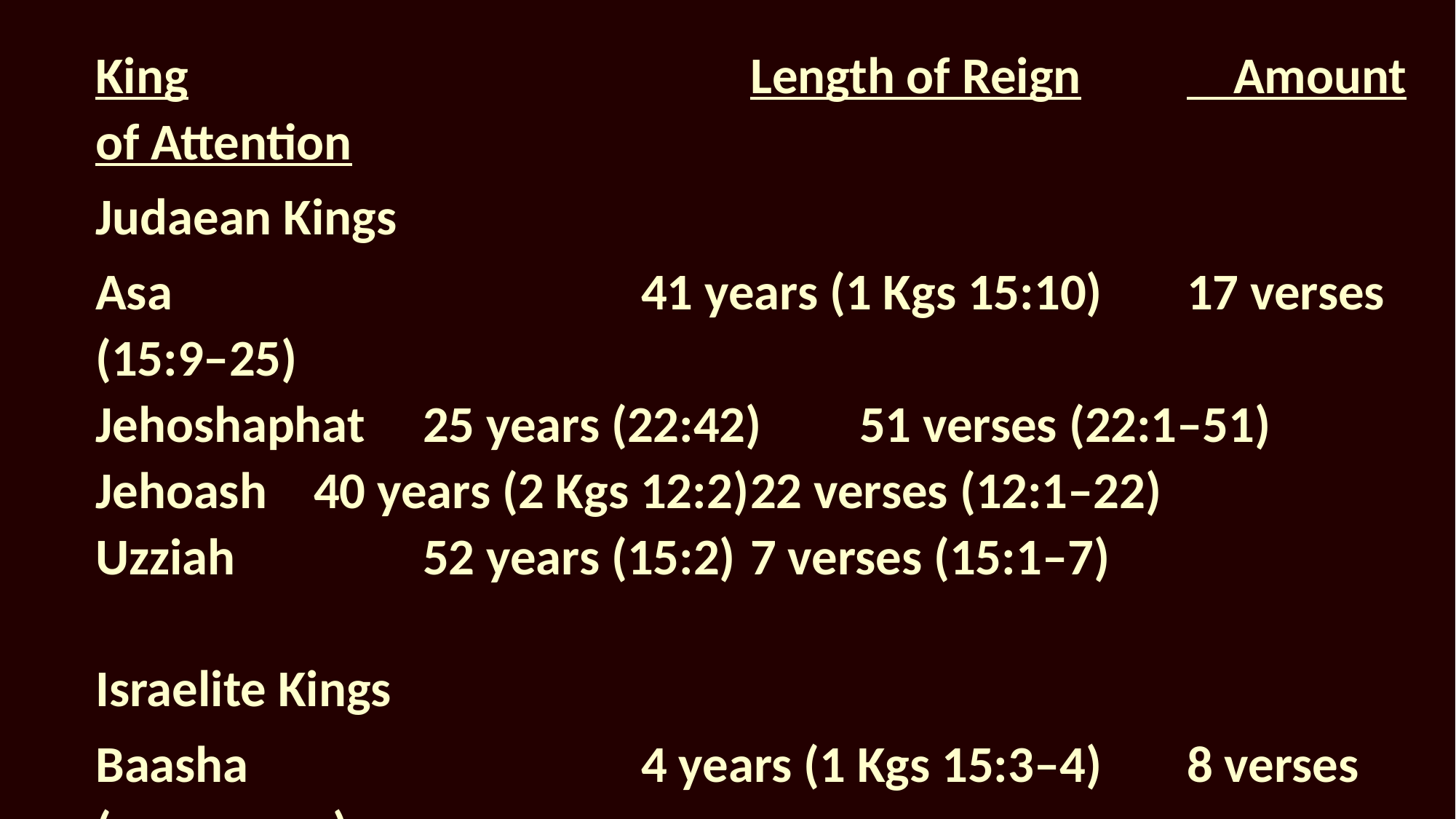

King						Length of Reign	    Amount of Attention
Judaean Kings
Asa					41 years (1 Kgs 15:10)	17 verses (15:9–25)
Jehoshaphat	25 years (22:42)	51 verses (22:1–51)
Jehoash	40 years (2 Kgs 12:2)	22 verses (12:1–22)
Uzziah		52 years (15:2) 	7 verses (15:1–7)

Israelite Kings
Baasha				4 years (1 Kgs 15:3–4)	8 verses (15:3–4; 16:1–6)
Jeroboam II	41 years (2 Kgs 14:23) 	7 verses (14:23–29)
Pekah					20 years (15:27) 		5 verses (15:27–31)